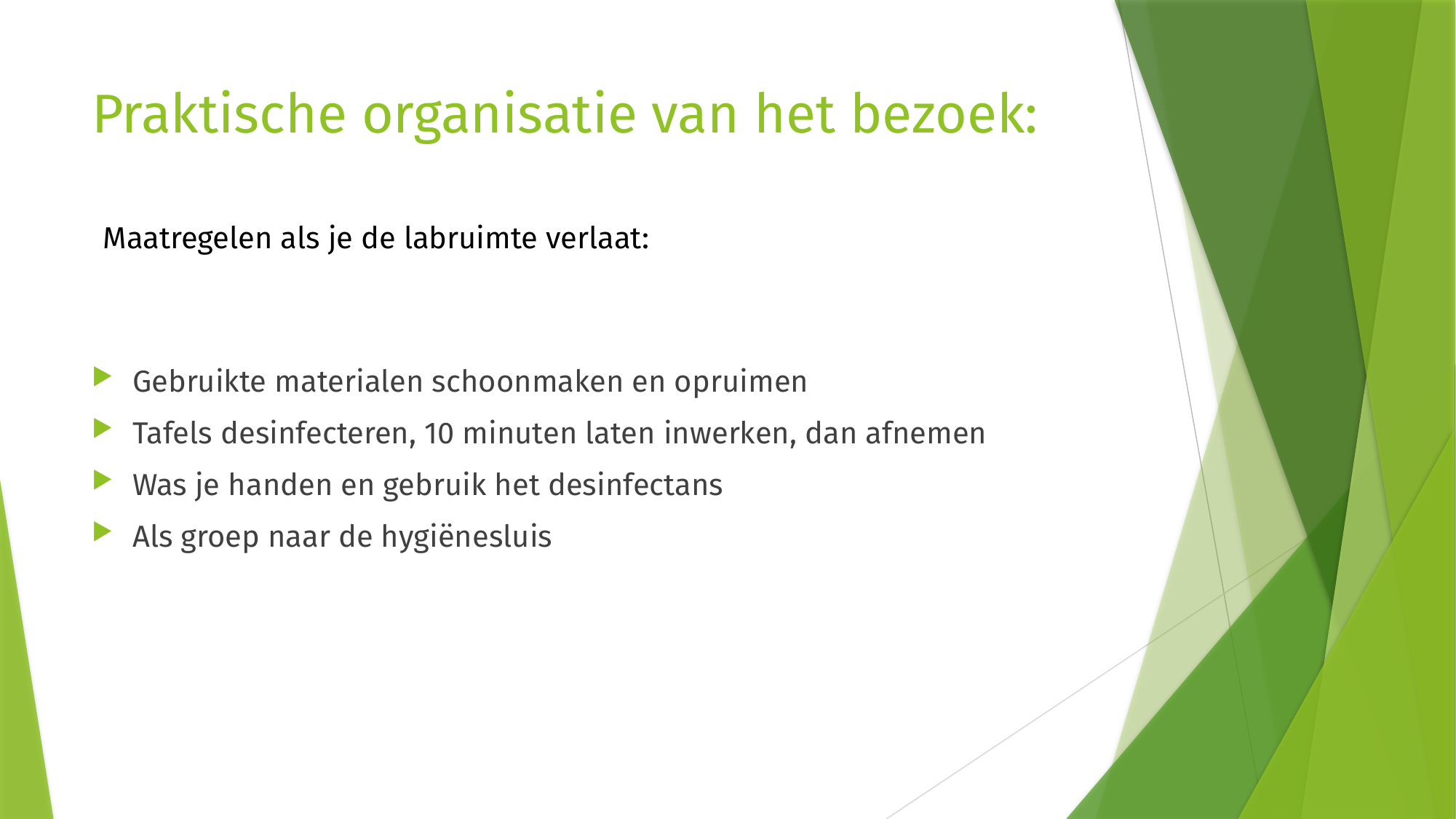

# Praktische organisatie van het bezoek:
Maatregelen als je de labruimte verlaat:

Gebruikte materialen schoonmaken en opruimen
Tafels desinfecteren, 10 minuten laten inwerken, dan afnemen
Was je handen en gebruik het desinfectans
Als groep naar de hygiënesluis